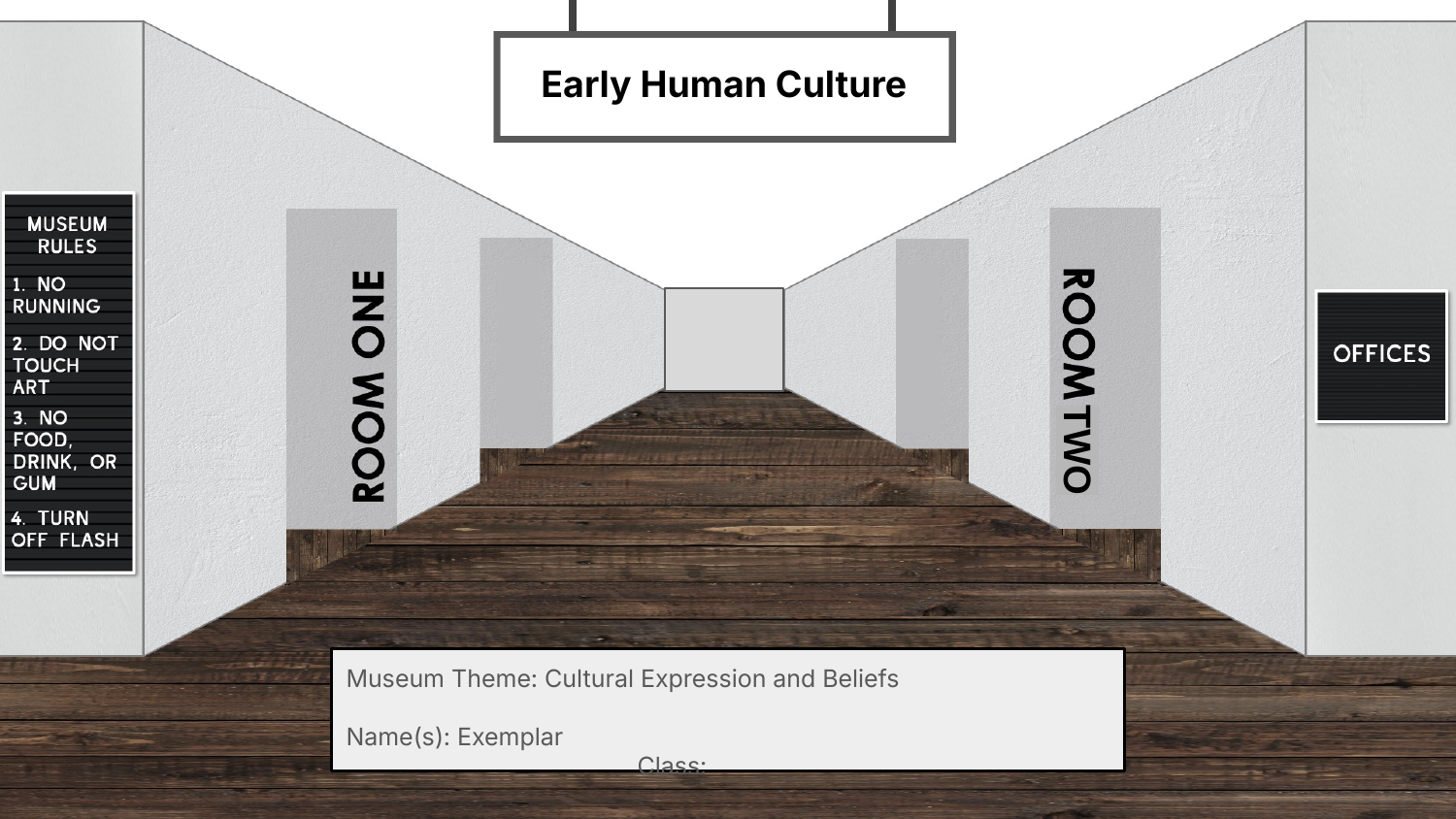

Early Human Culture

TWO
Museum Theme: Cultural Expression and Beliefs

Name(s): Exemplar						Class: